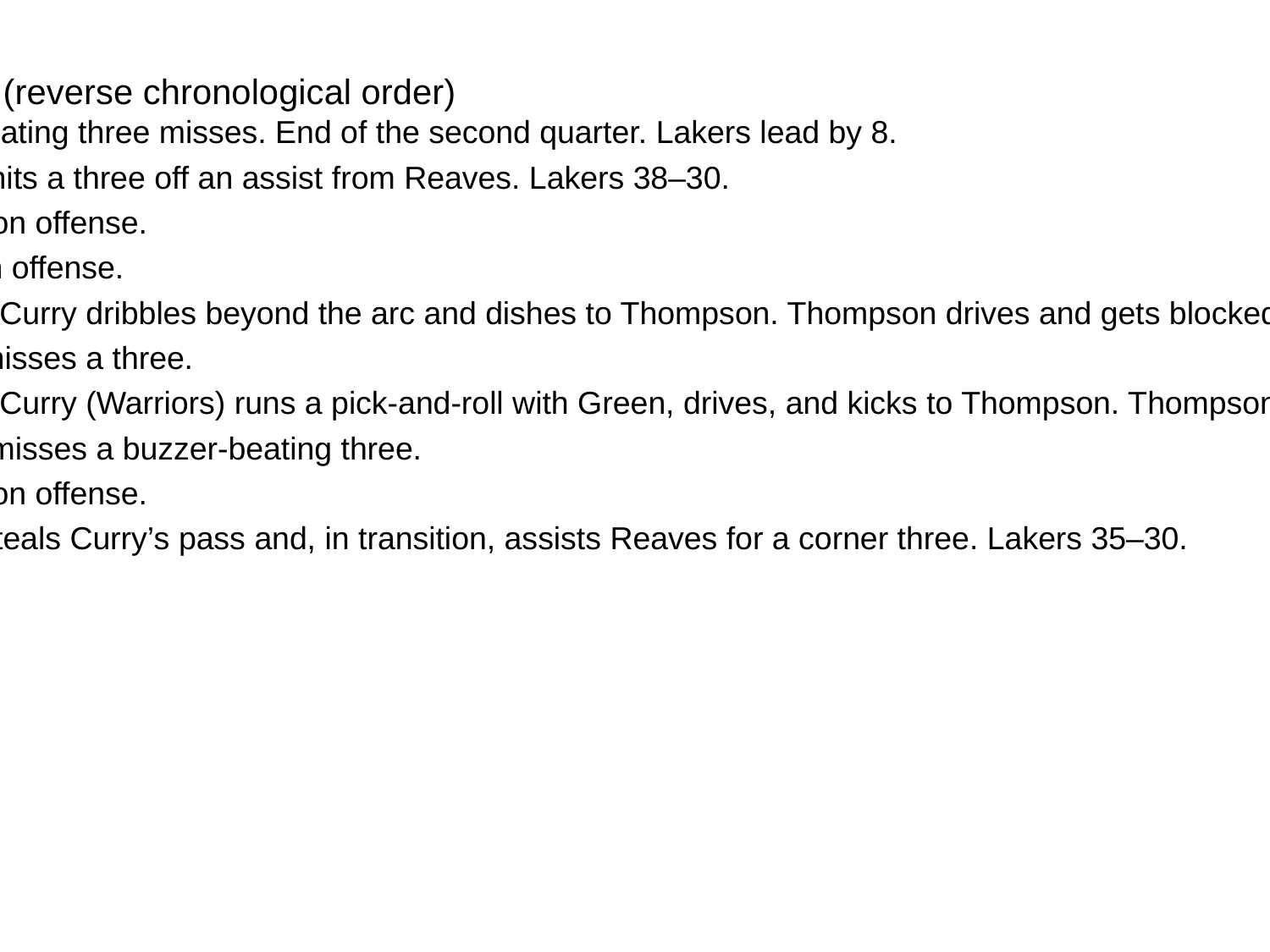

Detailed play-by-play (reverse chronological order)
00:00 Curry’s buzzer-beating three misses. End of the second quarter. Lakers lead by 8.
00:14 Russell (Lakers) hits a three off an assist from Reaves. Lakers 38–30.
00:35 Warriors timeout on offense.
00:59 Lakers timeout on offense.
01:23 Warriors offense: Curry dribbles beyond the arc and dishes to Thompson. Thompson drives and gets blocked by Davis. The ball goes to Russell.
01:46 James (Lakers) misses a three.
02:02 Warriors offense: Curry (Warriors) runs a pick-and-roll with Green, drives, and kicks to Thompson. Thompson’s three misses. Davis (Lakers) rebounds.
02:24 Russell (Lakers) misses a buzzer-beating three.
02:48 Warriors timeout on offense.
03:12 James (Lakers) steals Curry’s pass and, in transition, assists Reaves for a corner three. Lakers 35–30.